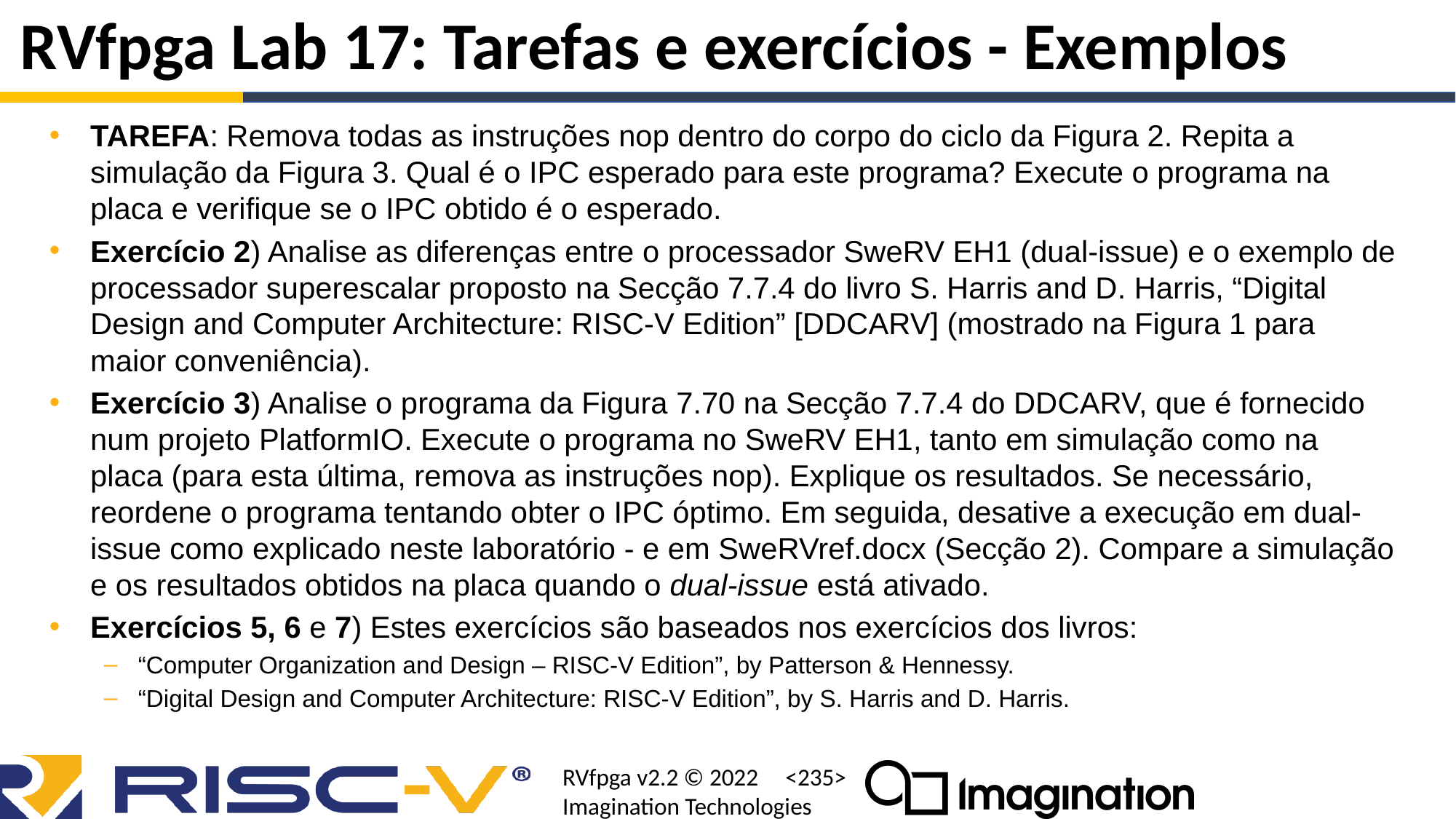

# RVfpga Lab 17: Tarefas e exercícios - Exemplos
TAREFA: Remova todas as instruções nop dentro do corpo do ciclo da Figura 2. Repita a simulação da Figura 3. Qual é o IPC esperado para este programa? Execute o programa na placa e verifique se o IPC obtido é o esperado.
Exercício 2) Analise as diferenças entre o processador SweRV EH1 (dual-issue) e o exemplo de processador superescalar proposto na Secção 7.7.4 do livro S. Harris and D. Harris, “Digital Design and Computer Architecture: RISC-V Edition” [DDCARV] (mostrado na Figura 1 para maior conveniência).
Exercício 3) Analise o programa da Figura 7.70 na Secção 7.7.4 do DDCARV, que é fornecido num projeto PlatformIO. Execute o programa no SweRV EH1, tanto em simulação como na placa (para esta última, remova as instruções nop). Explique os resultados. Se necessário, reordene o programa tentando obter o IPC óptimo. Em seguida, desative a execução em dual-issue como explicado neste laboratório - e em SweRVref.docx (Secção 2). Compare a simulação e os resultados obtidos na placa quando o dual-issue está ativado.
Exercícios 5, 6 e 7) Estes exercícios são baseados nos exercícios dos livros:
“Computer Organization and Design – RISC-V Edition”, by Patterson & Hennessy.
“Digital Design and Computer Architecture: RISC-V Edition”, by S. Harris and D. Harris.